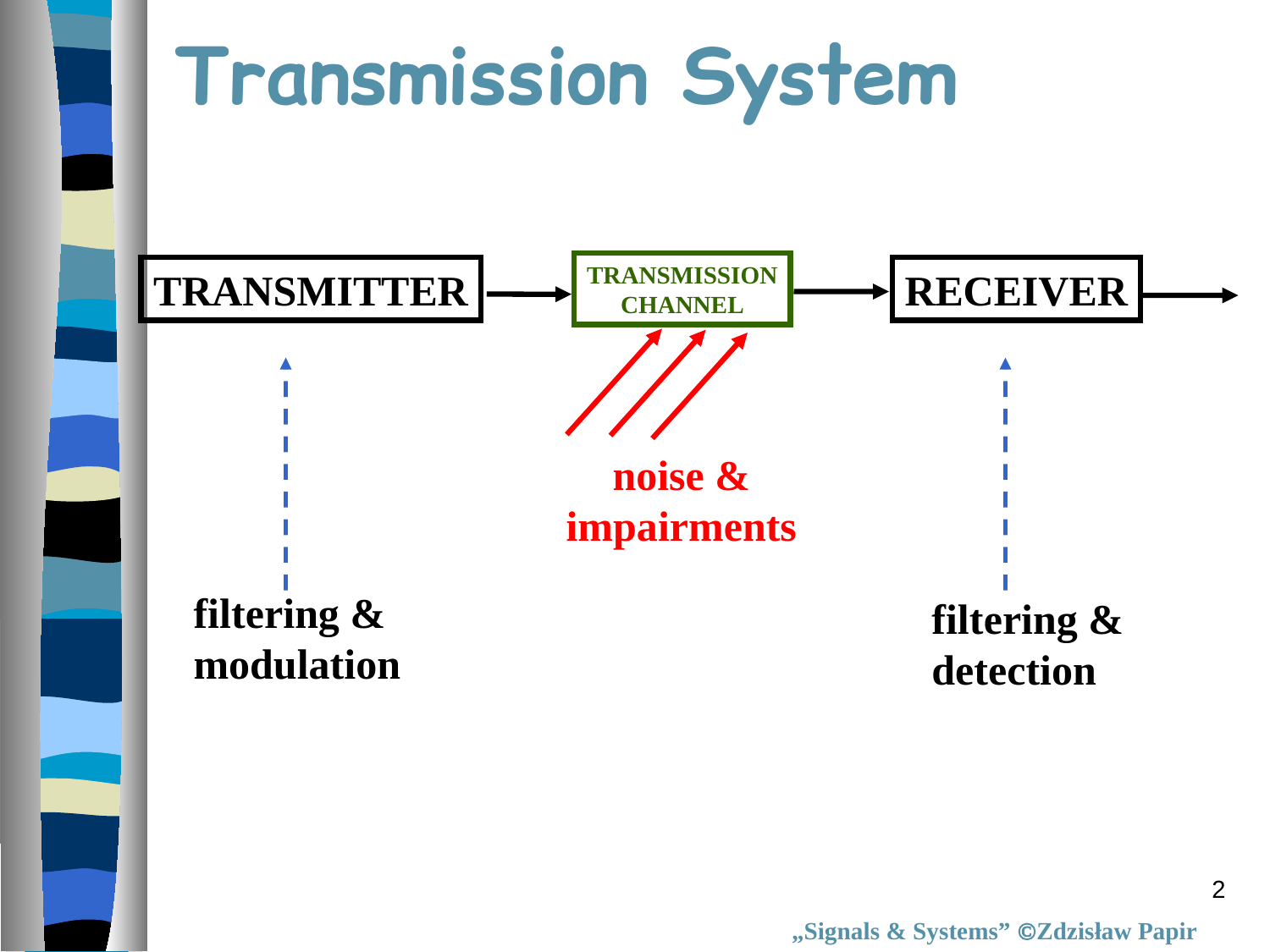

Transmission System
TRANSMISSION
CHANNEL
TRANSMITTER
RECEIVER

noise &
impairments
filtering &
modulation
filtering &
detection

2
„Signals & Systems” ©Zdzisław Papir